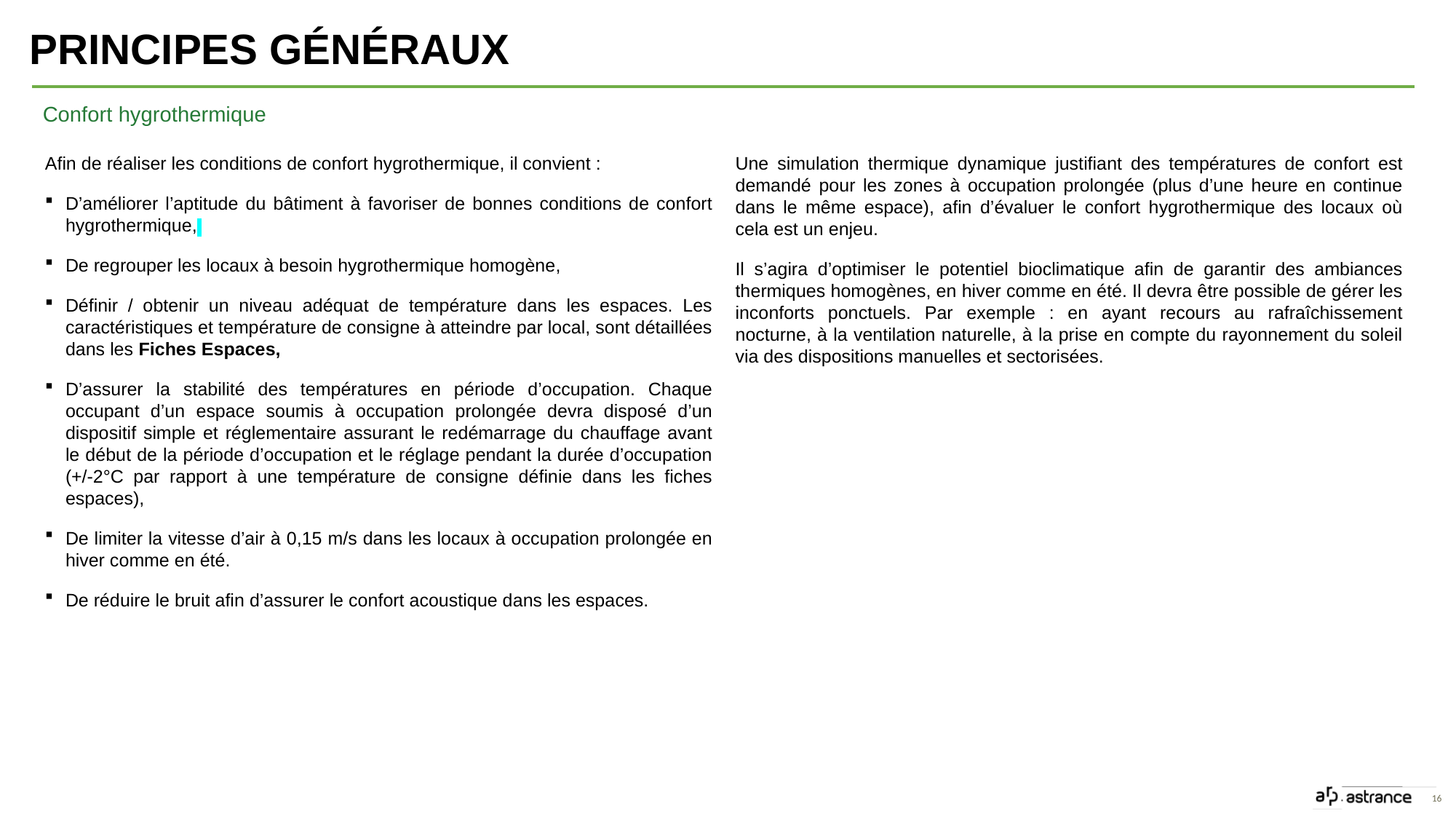

Principes généraux
Confort hygrothermique
Afin de réaliser les conditions de confort hygrothermique, il convient :
D’améliorer l’aptitude du bâtiment à favoriser de bonnes conditions de confort hygrothermique,
De regrouper les locaux à besoin hygrothermique homogène,
Définir / obtenir un niveau adéquat de température dans les espaces. Les caractéristiques et température de consigne à atteindre par local, sont détaillées dans les Fiches Espaces,
D’assurer la stabilité des températures en période d’occupation. Chaque occupant d’un espace soumis à occupation prolongée devra disposé d’un dispositif simple et réglementaire assurant le redémarrage du chauffage avant le début de la période d’occupation et le réglage pendant la durée d’occupation (+/-2°C par rapport à une température de consigne définie dans les fiches espaces),
De limiter la vitesse d’air à 0,15 m/s dans les locaux à occupation prolongée en hiver comme en été.
De réduire le bruit afin d’assurer le confort acoustique dans les espaces.
Une simulation thermique dynamique justifiant des températures de confort est demandé pour les zones à occupation prolongée (plus d’une heure en continue dans le même espace), afin d’évaluer le confort hygrothermique des locaux où cela est un enjeu.
Il s’agira d’optimiser le potentiel bioclimatique afin de garantir des ambiances thermiques homogènes, en hiver comme en été. Il devra être possible de gérer les inconforts ponctuels. Par exemple : en ayant recours au rafraîchissement nocturne, à la ventilation naturelle, à la prise en compte du rayonnement du soleil via des dispositions manuelles et sectorisées.

16